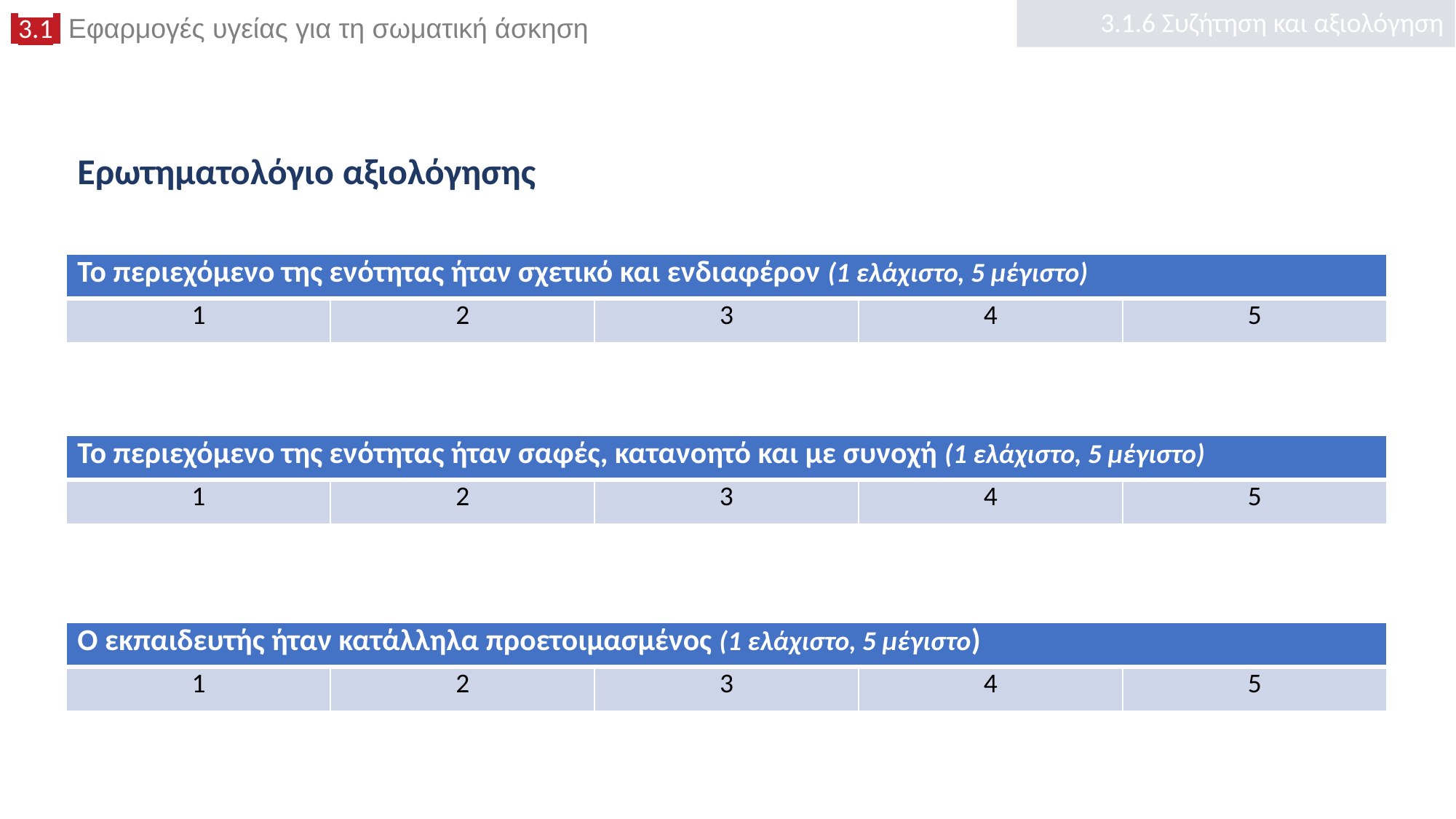

3.1.6 Συζήτηση και αξιολόγηση
# Ερωτηματολόγιο αξιολόγησης
| Το περιεχόμενο της ενότητας ήταν σχετικό και ενδιαφέρον (1 ελάχιστο, 5 μέγιστο) |  |  |  |  |
| --- | --- | --- | --- | --- |
| 1 | 2 | 3 | 4 | 5 |
| Το περιεχόμενο της ενότητας ήταν σαφές, κατανοητό και με συνοχή (1 ελάχιστο, 5 μέγιστο) |  |  |  |  |
| --- | --- | --- | --- | --- |
| 1 | 2 | 3 | 4 | 5 |
| Ο εκπαιδευτής ήταν κατάλληλα προετοιμασμένος (1 ελάχιστο, 5 μέγιστο) |  |  |  |  |
| --- | --- | --- | --- | --- |
| 1 | 2 | 3 | 4 | 5 |